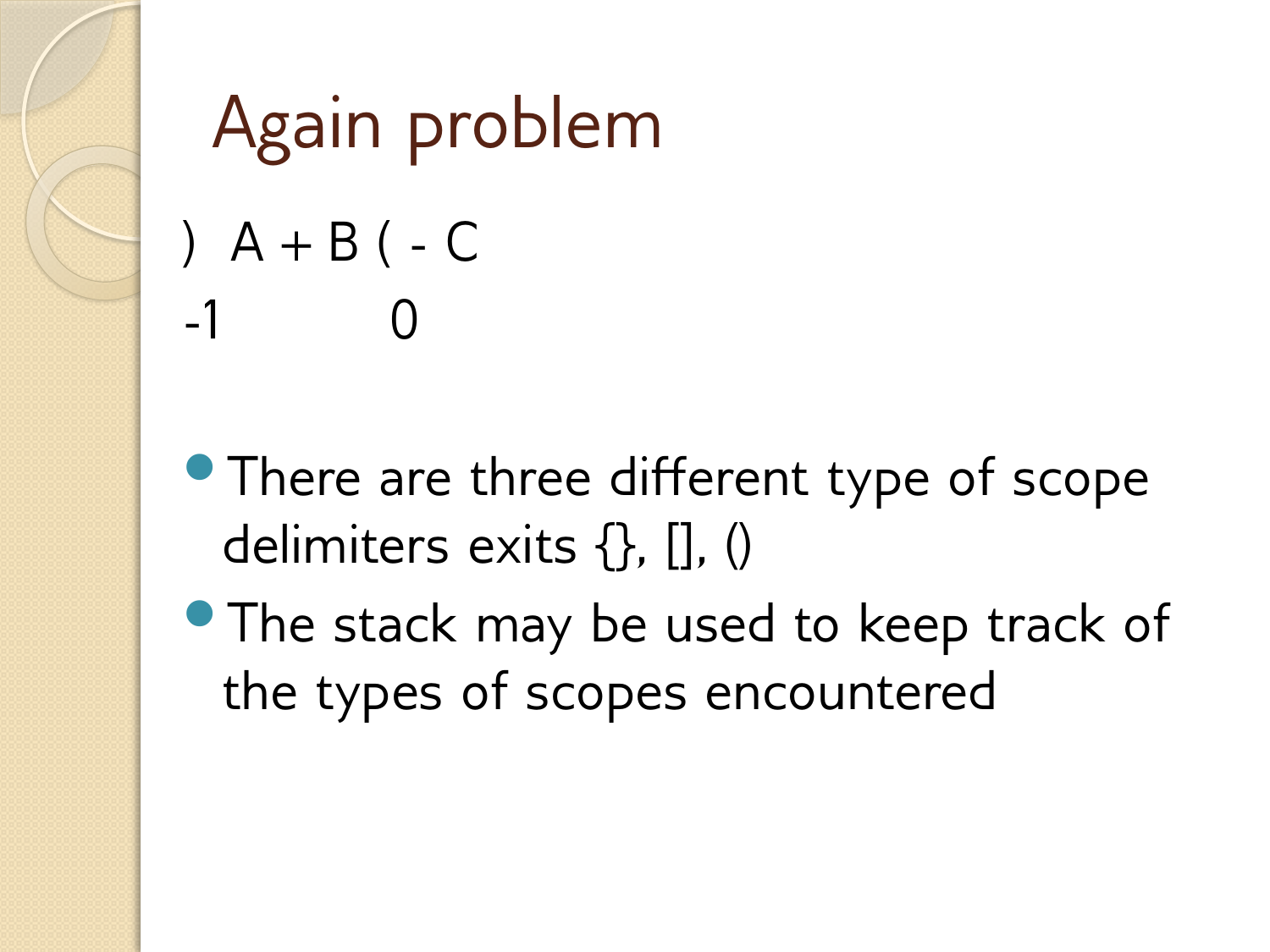

# Again problem
)  A + B ( - C
-1          0

There are three different type of scope delimiters exits {}, [], ()
The stack may be used to keep track of the types of scopes encountered